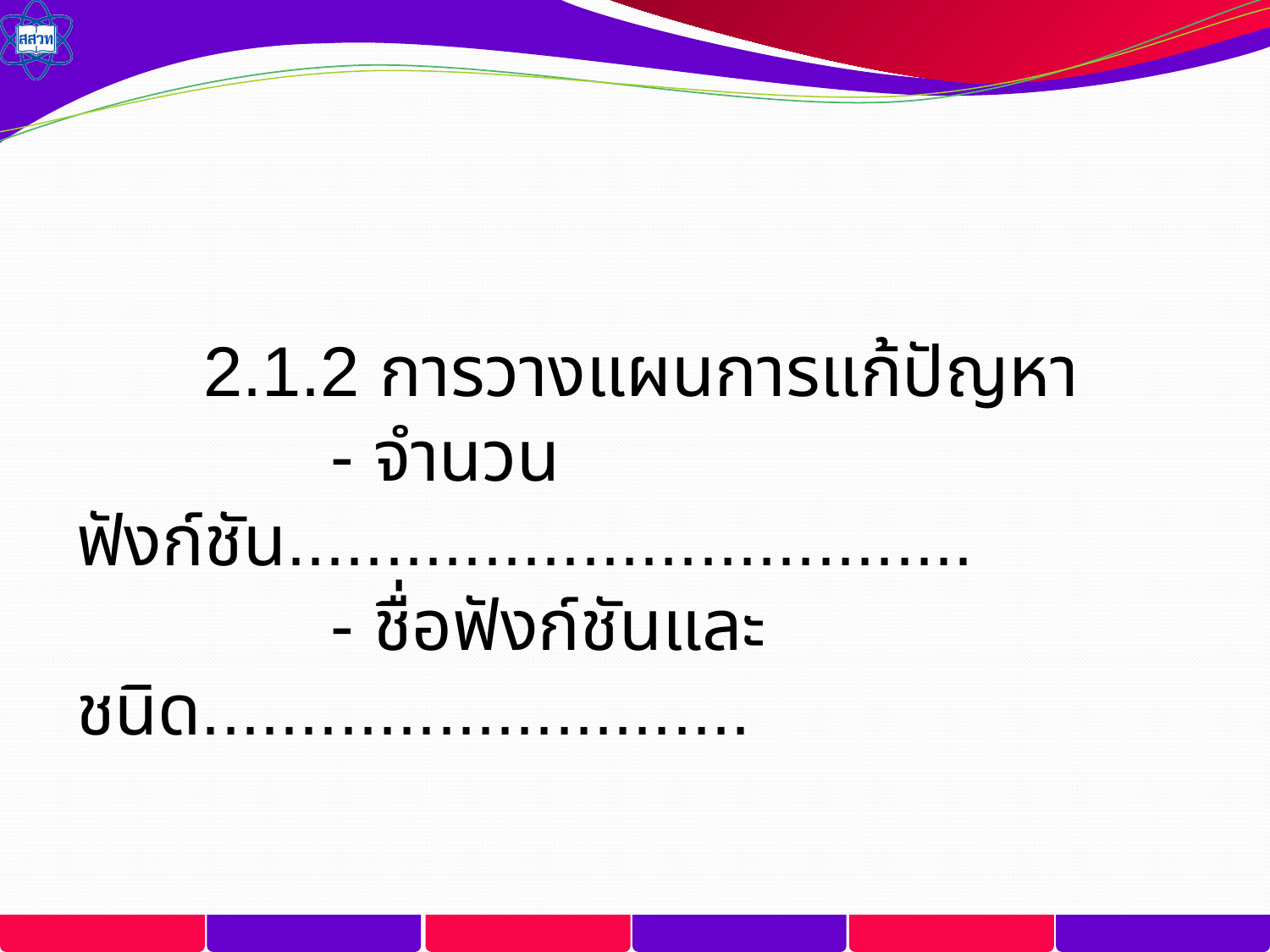

2.1.2 การวางแผนการแก้ปัญหา
		- จำนวนฟังก์ชัน...................................
		- ชื่อฟังก์ชันและชนิด............................